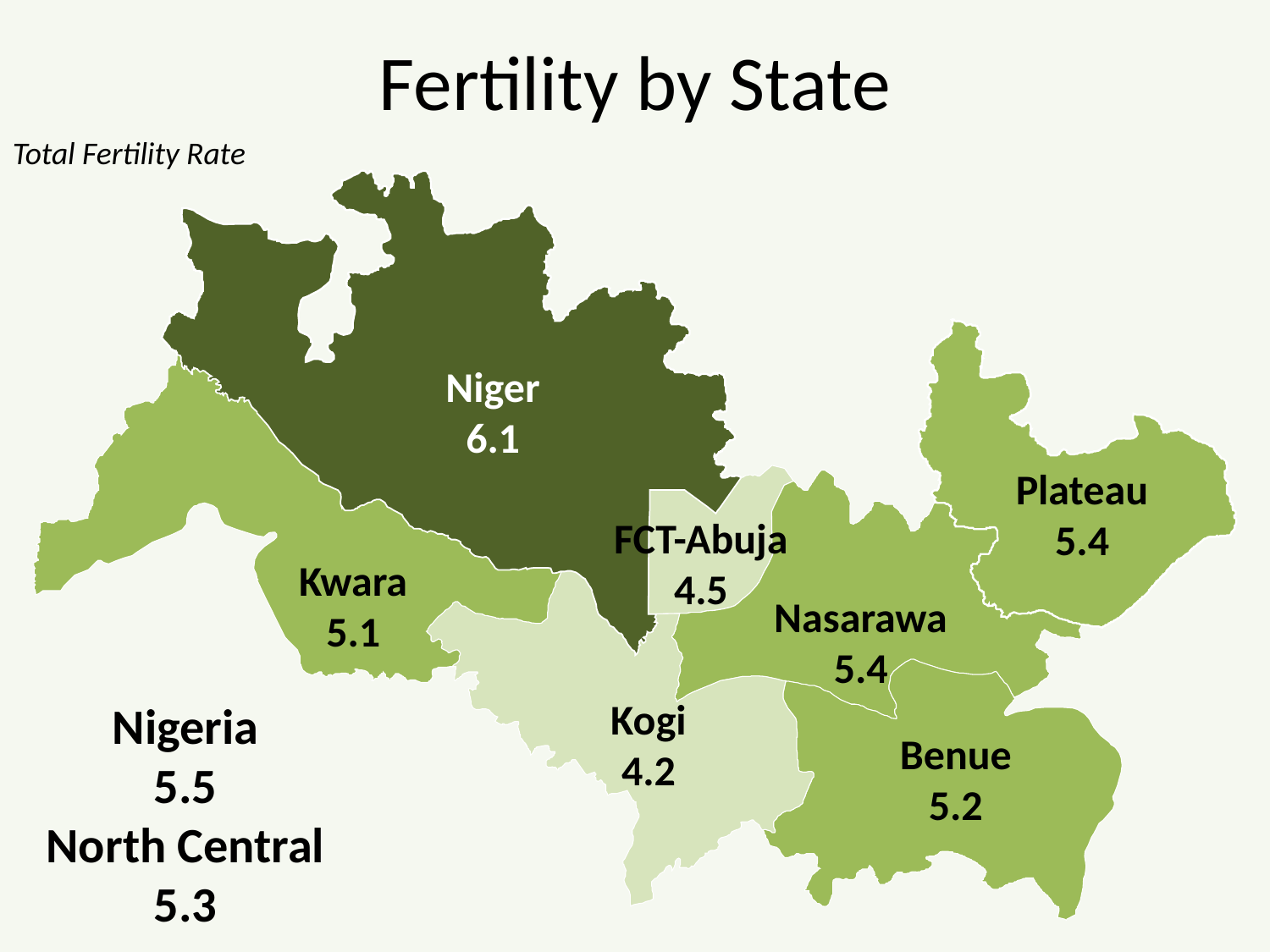

# Fertility by State
Total Fertility Rate

Niger
6.1
Plateau
5.4
FCT-Abuja
4.5
Kwara
5.1
Nasarawa
5.4
Kogi
4.2
Nigeria
5.5
North Central
5.3
Benue
5.2